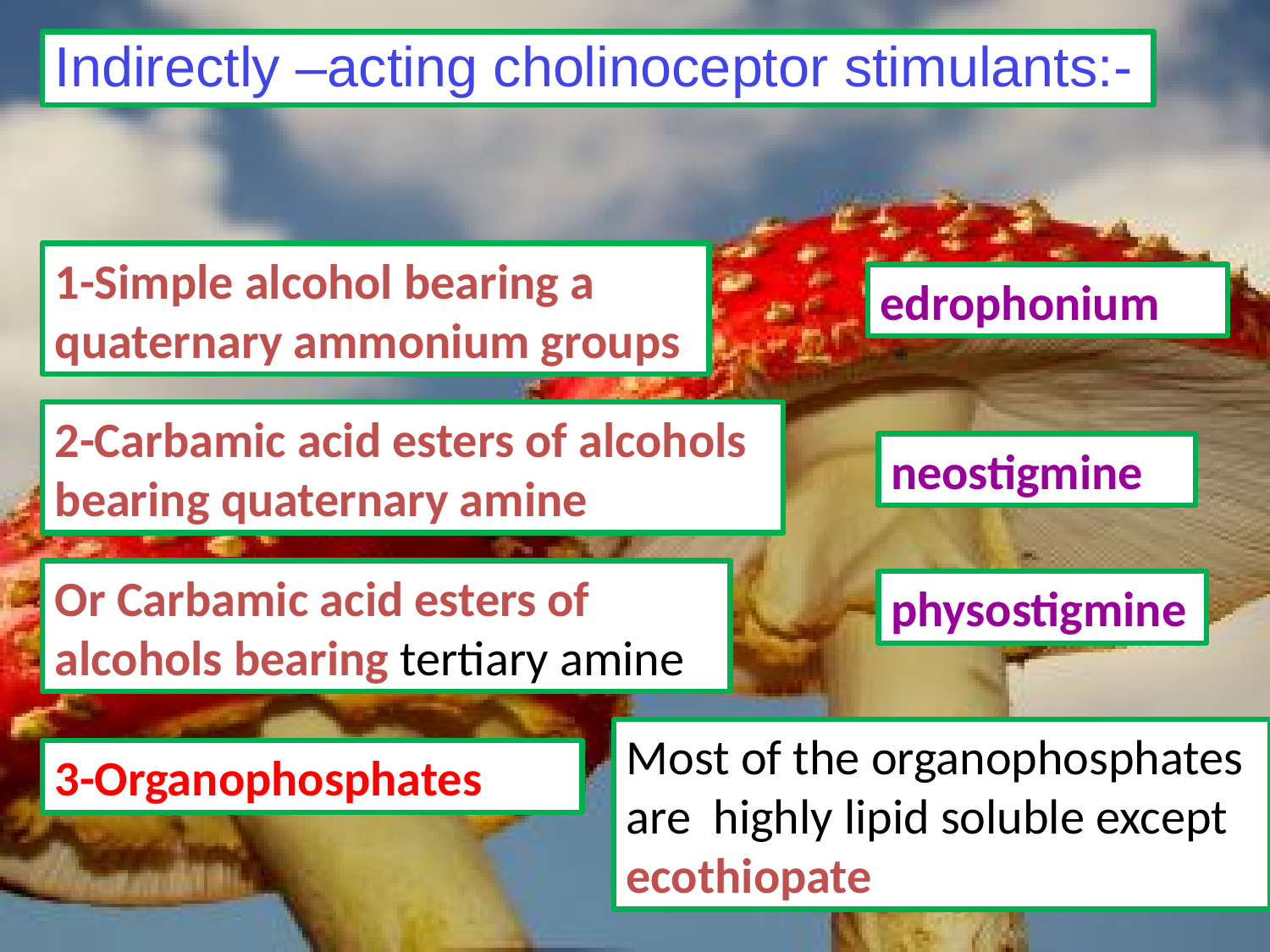

Indirectly –acting cholinoceptor stimulants:-
1-Simple alcohol bearing a quaternary ammonium groups
edrophonium
2-Carbamic acid esters of alcohols bearing quaternary amine
neostigmine
Or Carbamic acid esters of alcohols bearing tertiary amine
physostigmine
Most of the organophosphates are  highly lipid soluble except ecothiopate
3-Organophosphates